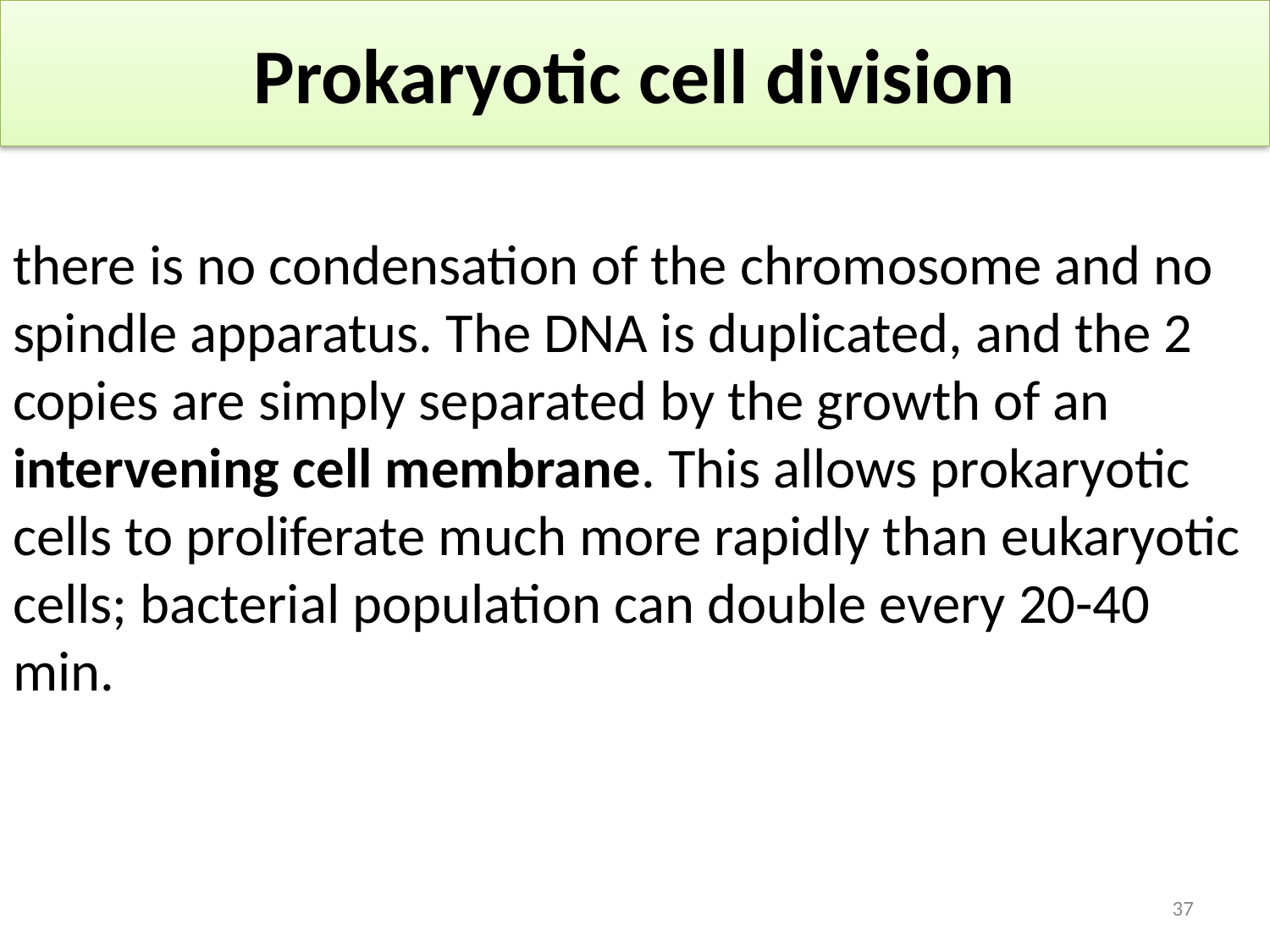

# Prokaryotic cell division
there is no condensation of the chromosome and no spindle apparatus. The DNA is duplicated, and the 2 copies are simply separated by the growth of an intervening cell membrane. This allows prokaryotic cells to proliferate much more rapidly than eukaryotic cells; bacterial population can double every 20-40 min.

37